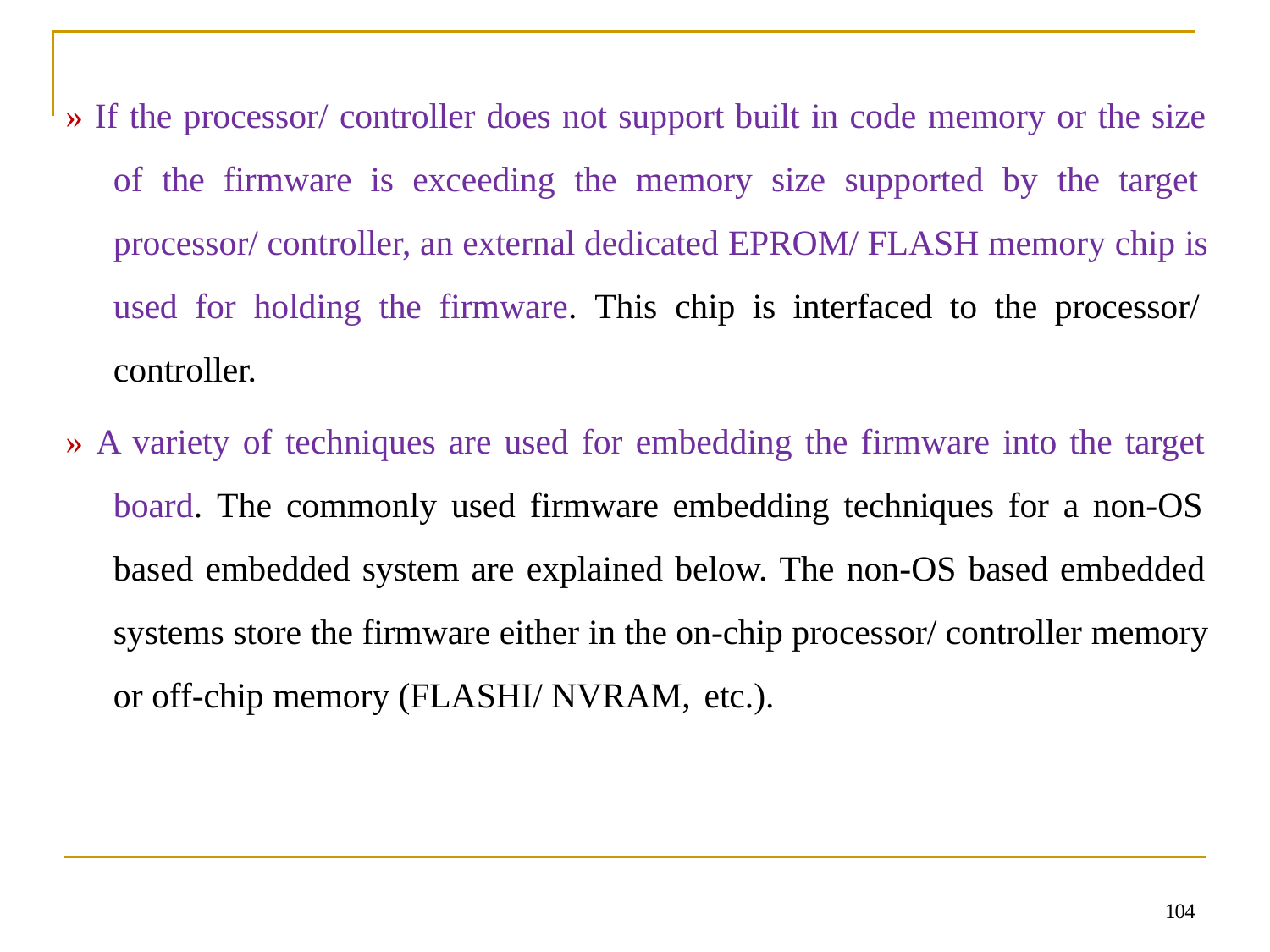

» If the processor/ controller does not support built in code memory or the size  of the firmware is exceeding the memory size supported by the target  processor/ controller, an external dedicated EPROM/ FLASH memory chip is  used for holding the firmware. This chip is interfaced to the processor/  controller.
» A variety of techniques are used for embedding the firmware into the target  board. The commonly used firmware embedding techniques for a non-OS  based embedded system are explained below. The non-OS based embedded  systems store the firmware either in the on-chip processor/ controller memory  or off-chip memory (FLASHI/ NVRAM, etc.).
104